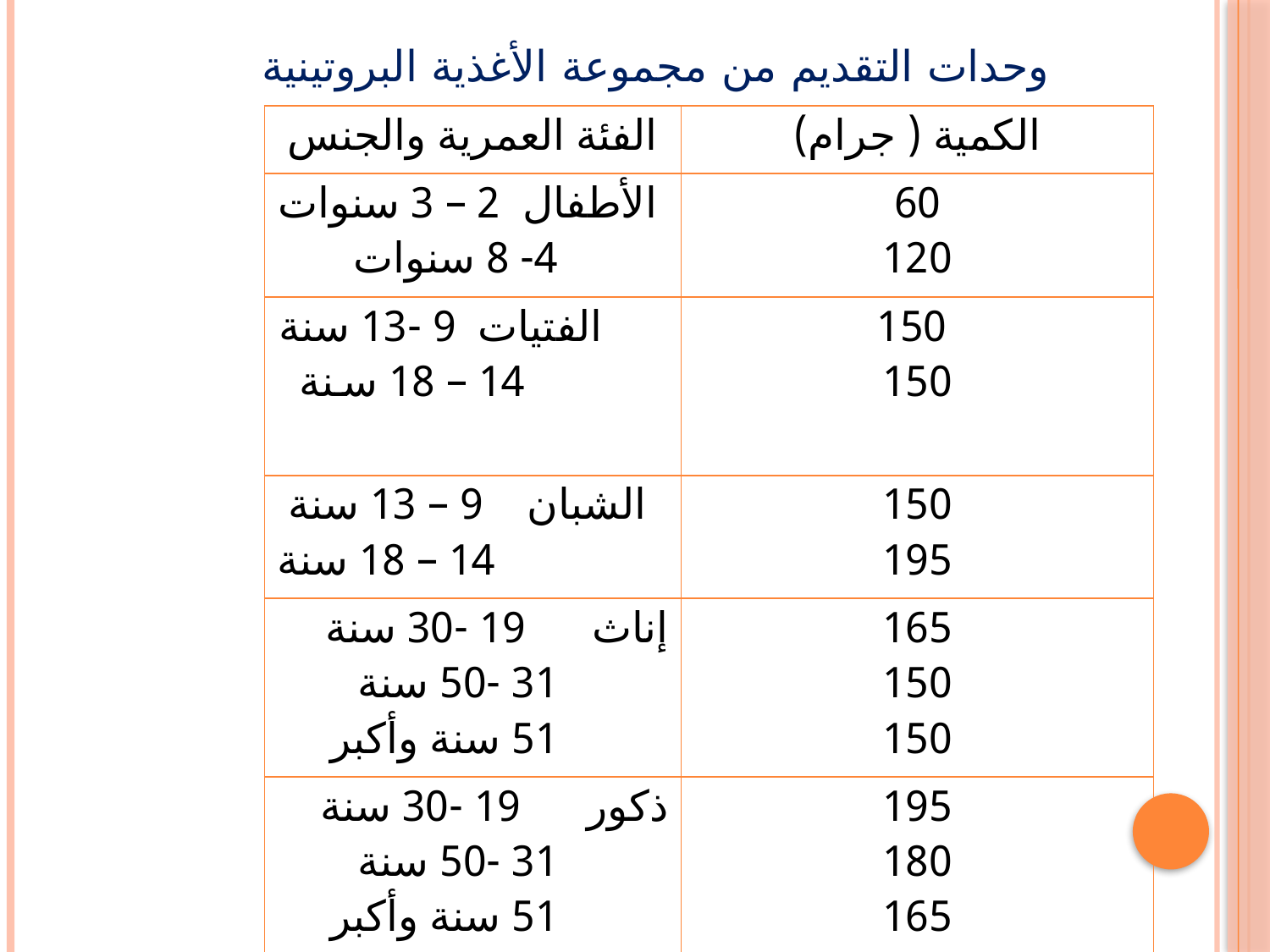

# وحدات التقديم من مجموعة الأغذية البروتينية
| الفئة العمرية والجنس | الكمية ( جرام) |
| --- | --- |
| الأطفال 2 – 3 سنوات 4- 8 سنوات | 60 120 |
| الفتيات 9 -13 سنة 14 – 18 سنة | 150 150 |
| الشبان 9 – 13 سنة 14 – 18 سنة | 150 195 |
| إناث 19 -30 سنة 31 -50 سنة 51 سنة وأكبر | 165 150 150 |
| ذكور 19 -30 سنة 31 -50 سنة 51 سنة وأكبر | 195 180 165 |